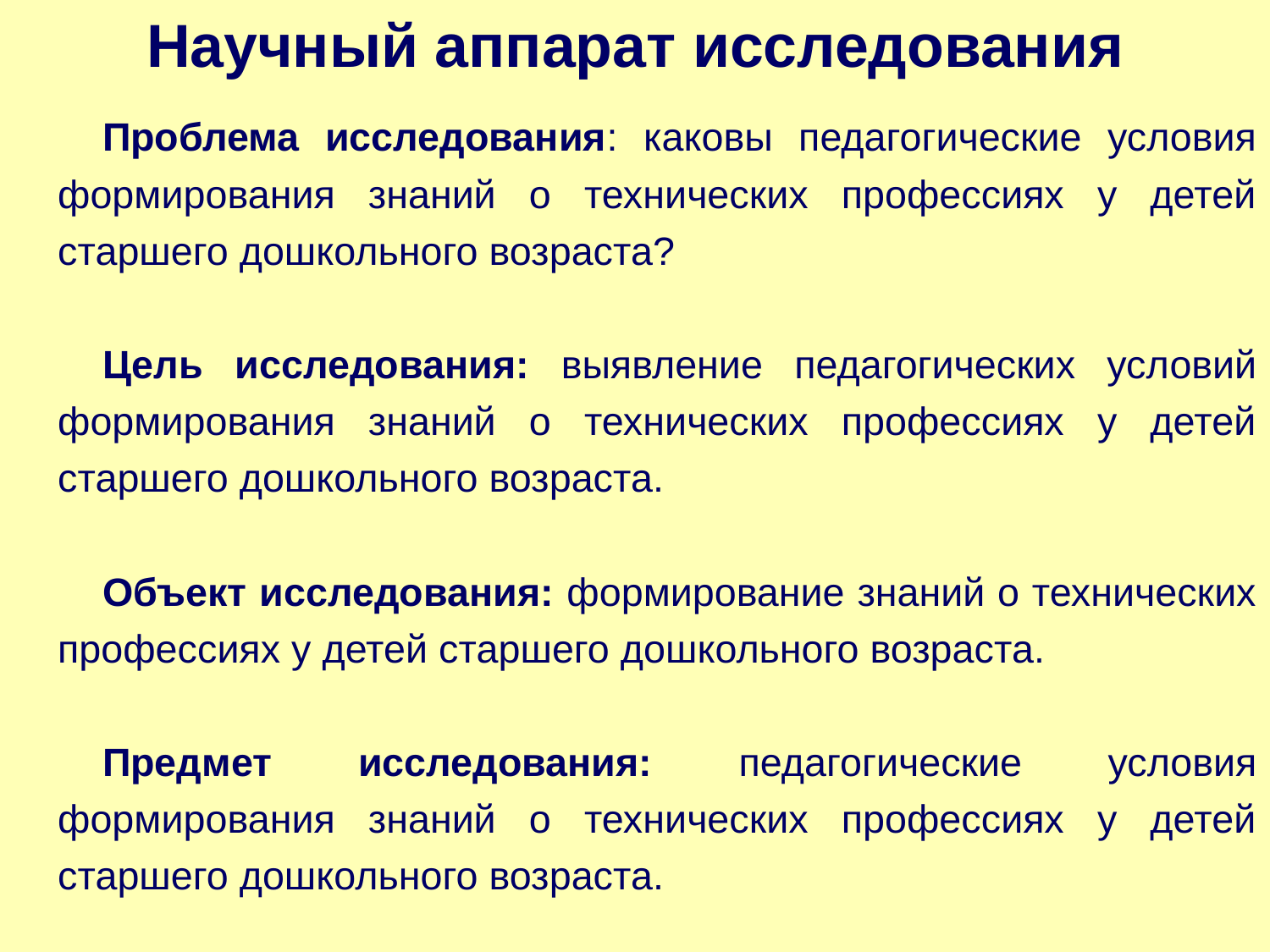

# Научный аппарат исследования
Проблема исследования: каковы педагогические условия формирования знаний о технических профессиях у детей старшего дошкольного возраста?

Цель исследования: выявление педагогических условий формирования знаний о технических профессиях у детей старшего дошкольного возраста.

Объект исследования: формирование знаний о технических профессиях у детей старшего дошкольного возраста.

Предмет исследования: педагогические условия формирования знаний о технических профессиях у детей старшего дошкольного возраста.